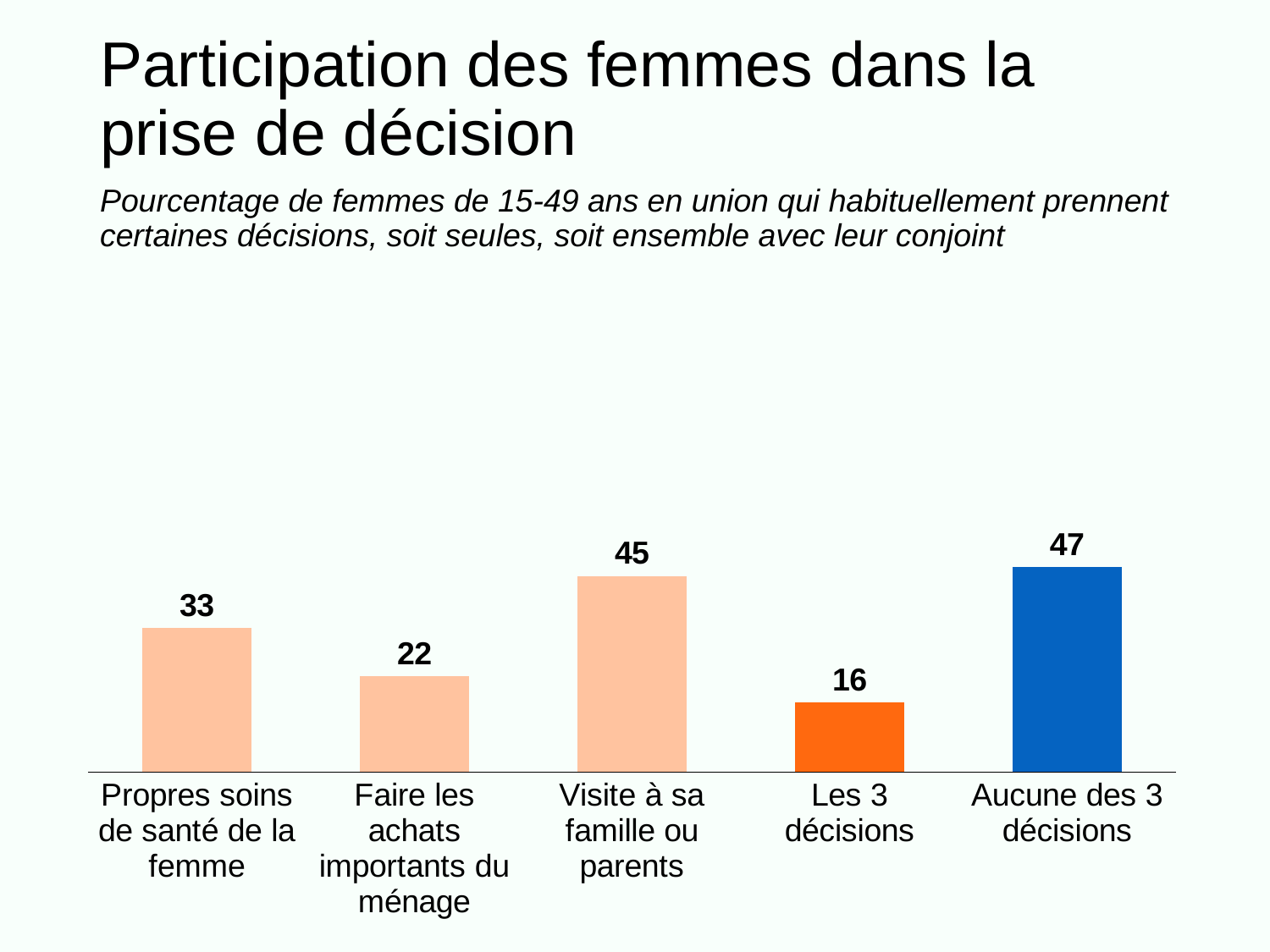

# Participation des femmes dans la prise de décision
Pourcentage de femmes de 15-49 ans en union qui habituellement prennent certaines décisions, soit seules, soit ensemble avec leur conjoint

### Chart

| Category | Propres soins de santé de la femme |
|---|---|
| Propres soins de santé de la femme | 33.0 |
| Faire les achats importants du ménage | 22.0 |
| Visite à sa famille ou parents | 45.0 |
| Les 3 décisions | 16.0 |
| Aucune des 3 décisions | 47.0 |